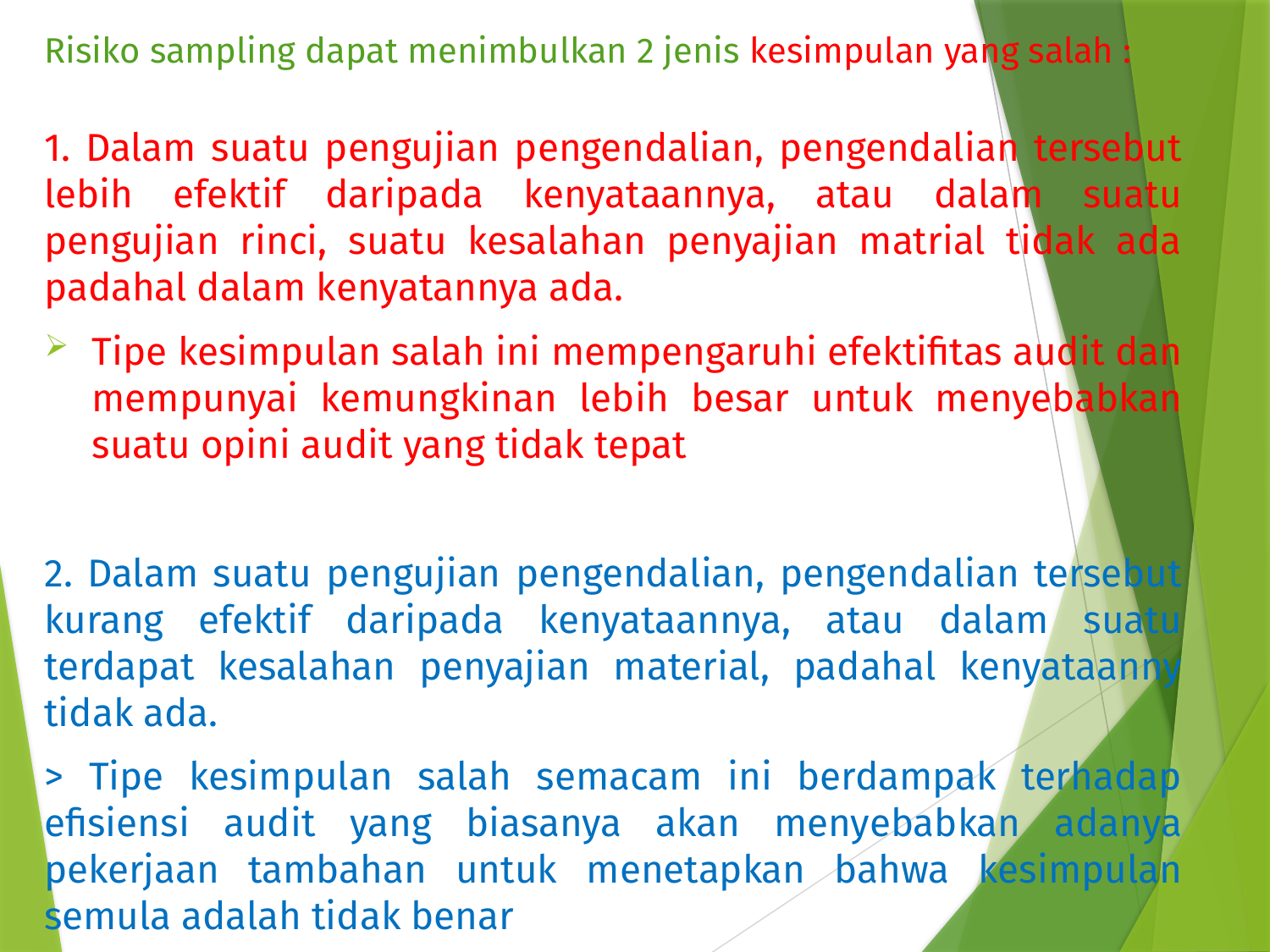

# Risiko sampling dapat menimbulkan 2 jenis kesimpulan yang salah :
1. Dalam suatu pengujian pengendalian, pengendalian tersebut lebih efektif daripada kenyataannya, atau dalam suatu pengujian rinci, suatu kesalahan penyajian matrial tidak ada padahal dalam kenyatannya ada.
Tipe kesimpulan salah ini mempengaruhi efektifitas audit dan mempunyai kemungkinan lebih besar untuk menyebabkan suatu opini audit yang tidak tepat

2. Dalam suatu pengujian pengendalian, pengendalian tersebut kurang efektif daripada kenyataannya, atau dalam suatu terdapat kesalahan penyajian material, padahal kenyataanny tidak ada.
> Tipe kesimpulan salah semacam ini berdampak terhadap efisiensi audit yang biasanya akan menyebabkan adanya pekerjaan tambahan untuk menetapkan bahwa kesimpulan semula adalah tidak benar